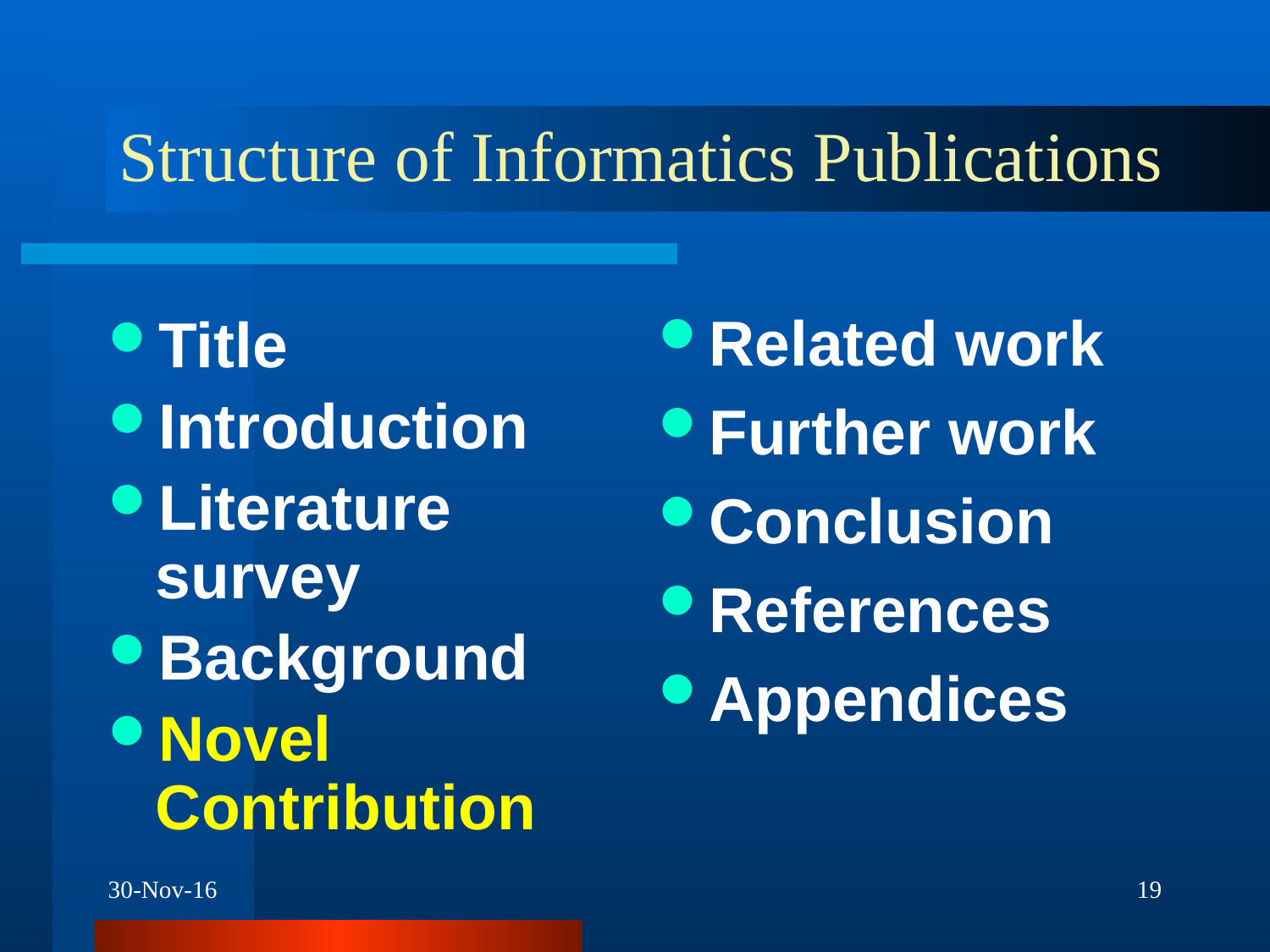

# Structure of Informatics Publications
Related work
Further work
Conclusion
References
Appendices
Title
Introduction
Literature survey
Background
Novel Contribution
30-Nov-16
19